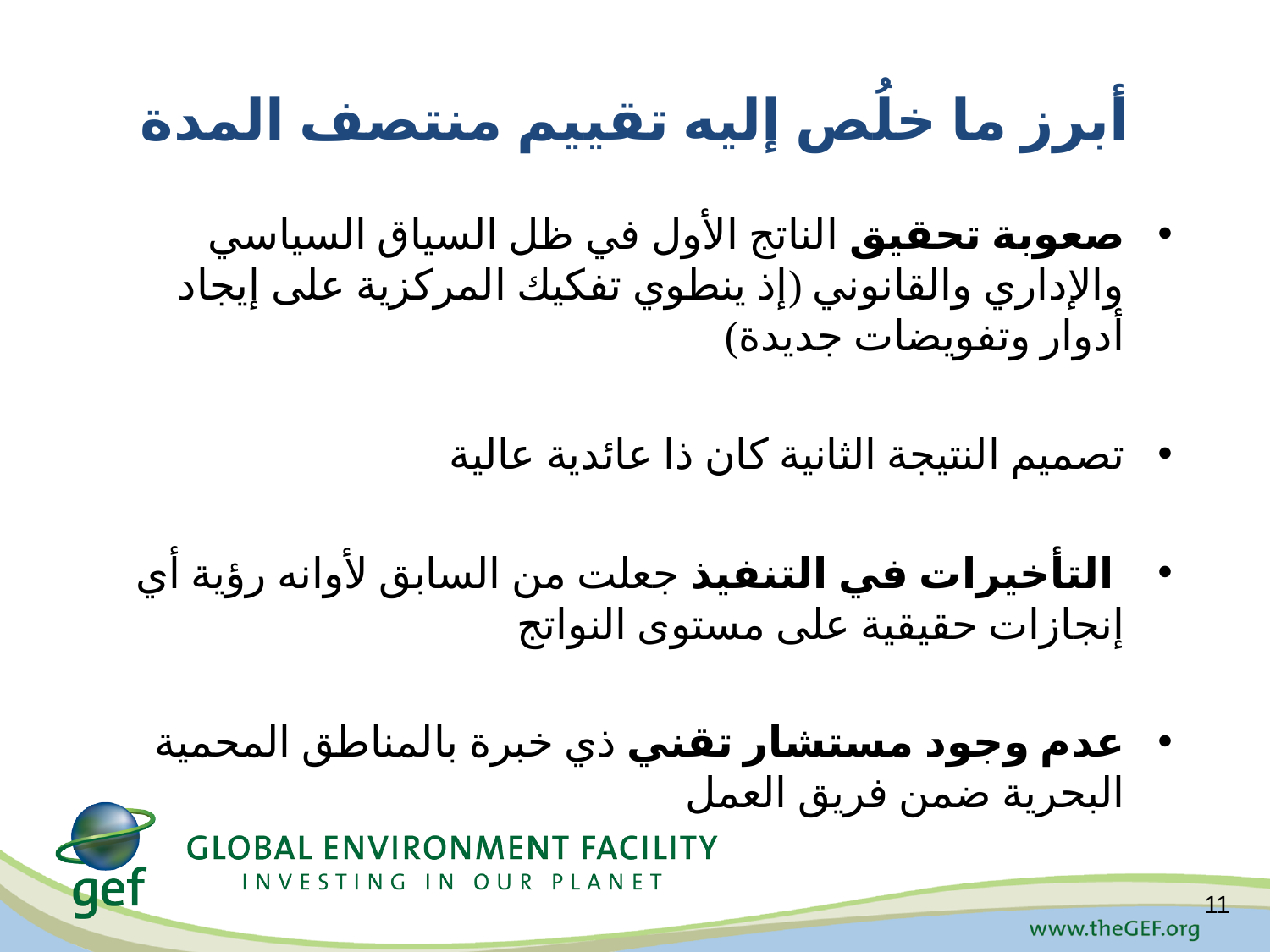

# أبرز ما خلُص إليه تقييم منتصف المدة
صعوبة تحقيق الناتج الأول في ظل السياق السياسي والإداري والقانوني (إذ ينطوي تفكيك المركزية على إيجاد أدوار وتفويضات جديدة)

تصميم النتيجة الثانية كان ذا عائدية عالية

 التأخيرات في التنفيذ جعلت من السابق لأوانه رؤية أي إنجازات حقيقية على مستوى النواتج

عدم وجود مستشار تقني ذي خبرة بالمناطق المحمية البحرية ضمن فريق العمل

11